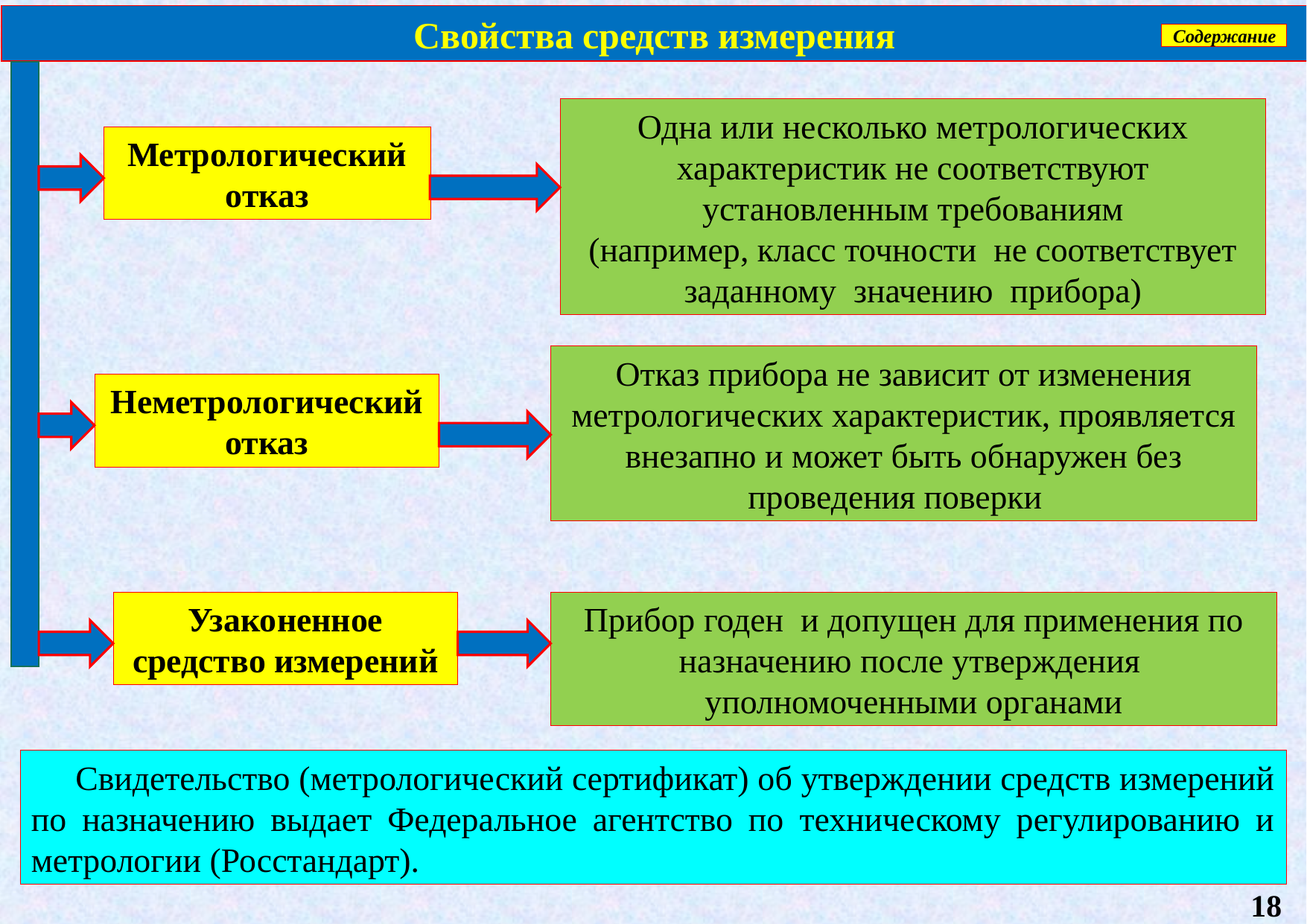

Свойства средств измерения
Содержание

Одна или несколько метрологических характеристик не соответствуют установленным требованиям
(например, класс точности  не соответствует заданному  значению  прибора)

Метрологический отказ

Отказ прибора не зависит от изменения метрологических характеристик, проявляется внезапно и может быть обнаружен без проведения поверки
Неметрологический отказ

Узаконенное средство измерений
Прибор годен  и допущен для применения по назначению после утверждения  уполномоченными органами

     Свидетельство (метрологический сертификат) об утверждении средств измерений по назначению выдает Федеральное агентство по техническому регулированию и метрологии (Росстандарт).
18